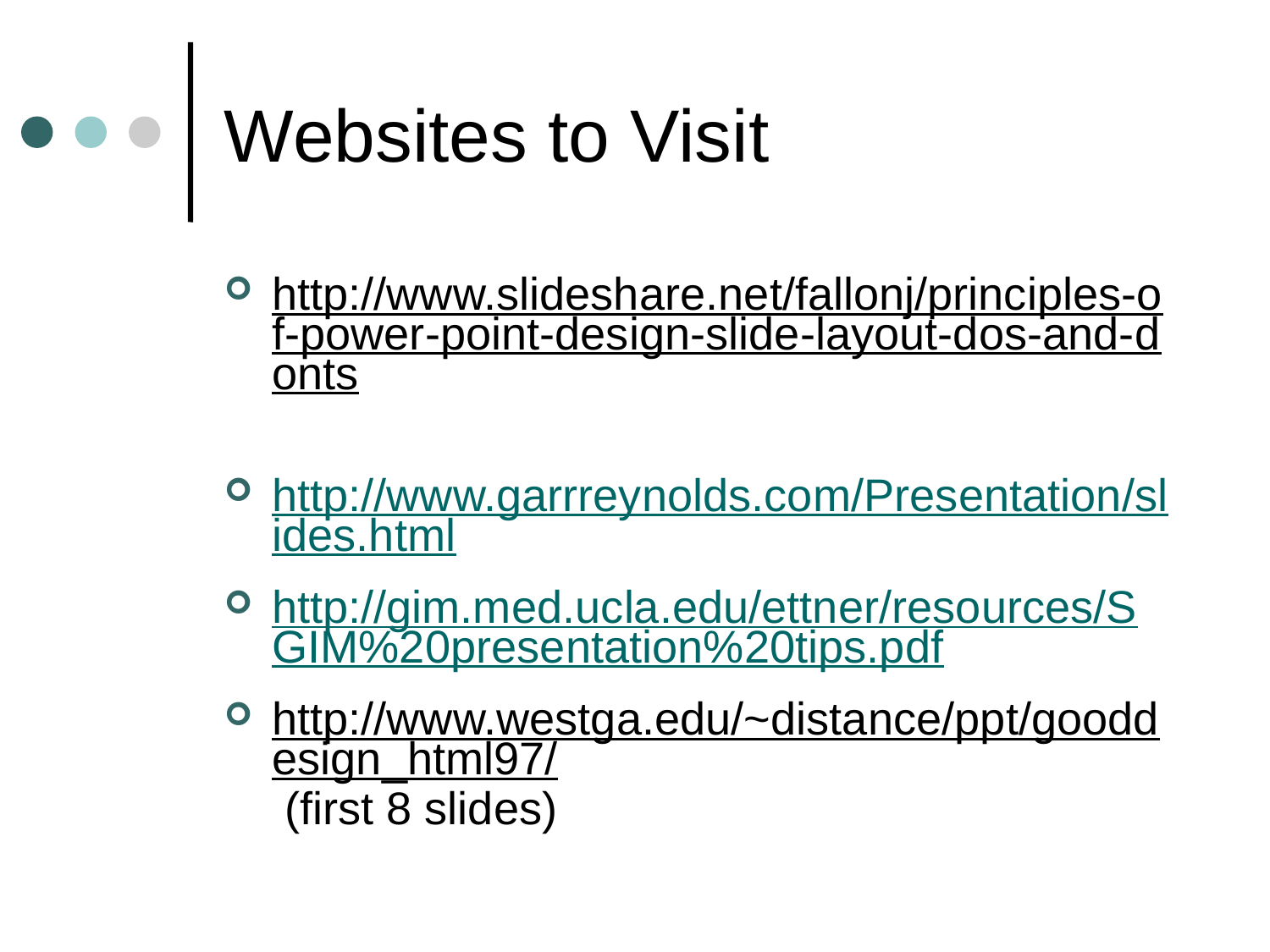

# Websites to Visit
http://www.slideshare.net/fallonj/principles-of-power-point-design-slide-layout-dos-and-donts
http://www.garrreynolds.com/Presentation/slides.html
http://gim.med.ucla.edu/ettner/resources/SGIM%20presentation%20tips.pdf
http://www.westga.edu/~distance/ppt/gooddesign_html97/ (first 8 slides)